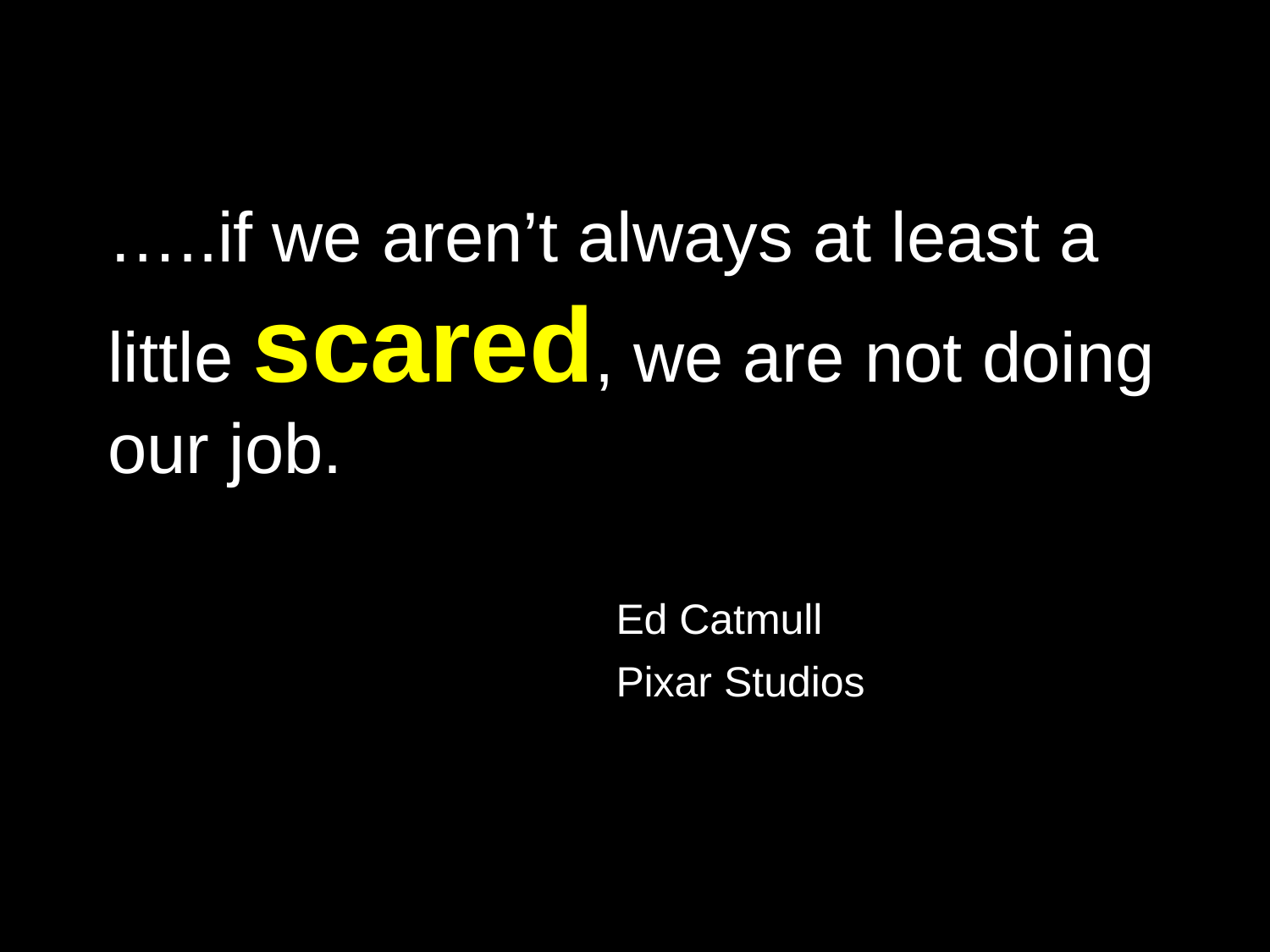

…..if we aren’t always at least a little scared, we are not doing our job.

				Ed Catmull
				Pixar Studios